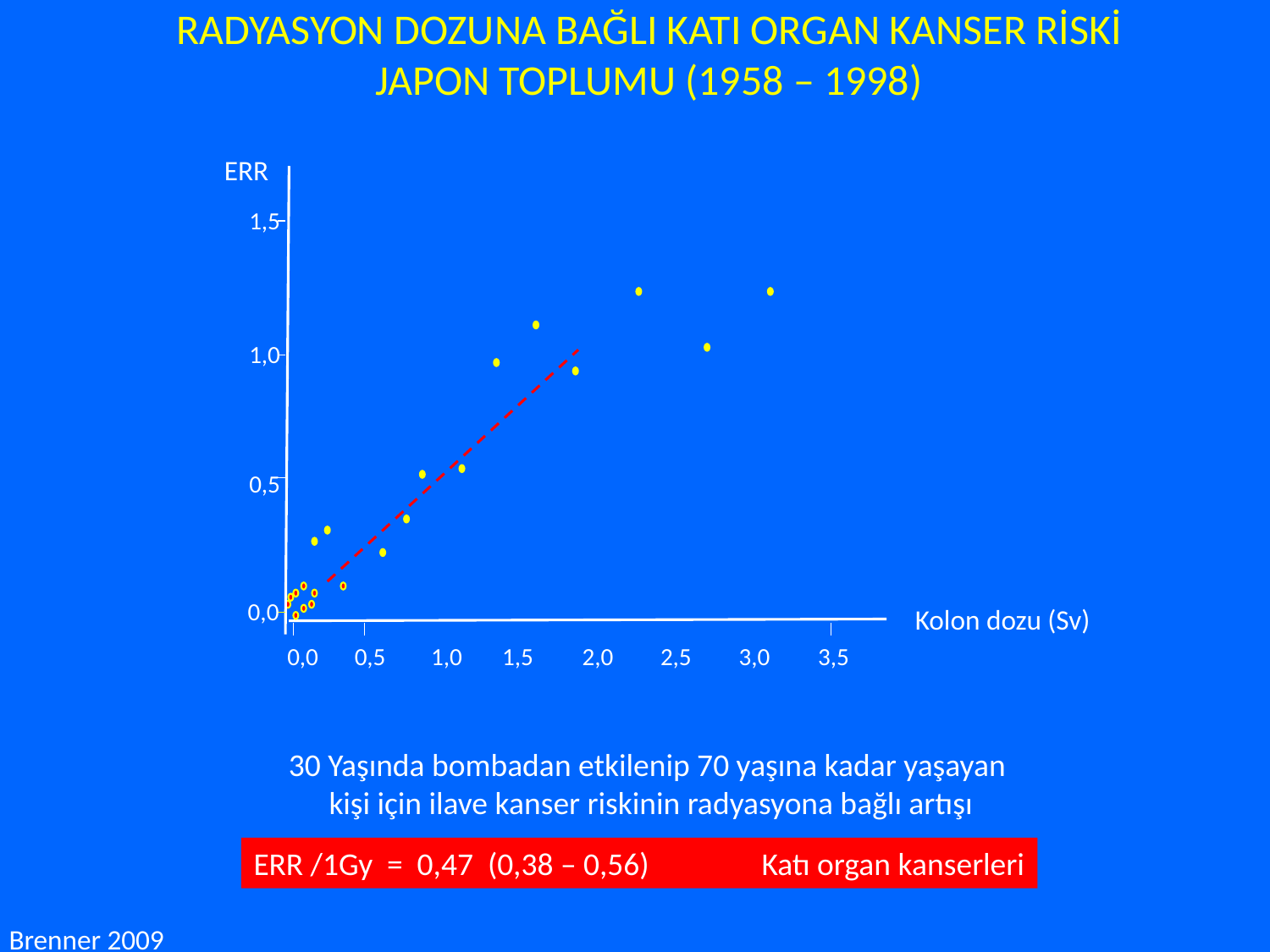

RADYASYON DOZUNA BAĞLI KATI ORGAN KANSER RİSKİ
JAPON TOPLUMU (1958 – 1998)
ERR
1,5

1,0

0,5

0,0

Kolon dozu (Sv)

0,0
0,5
1,0
1,5
2,0
2,5
3,0
3,5
30 Yaşında bombadan etkilenip 70 yaşına kadar yaşayan
 kişi için ilave kanser riskinin radyasyona bağlı artışı
ERR /1Gy  =  0,47  (0,38 – 0,56)	Katı organ kanserleri
Brenner 2009